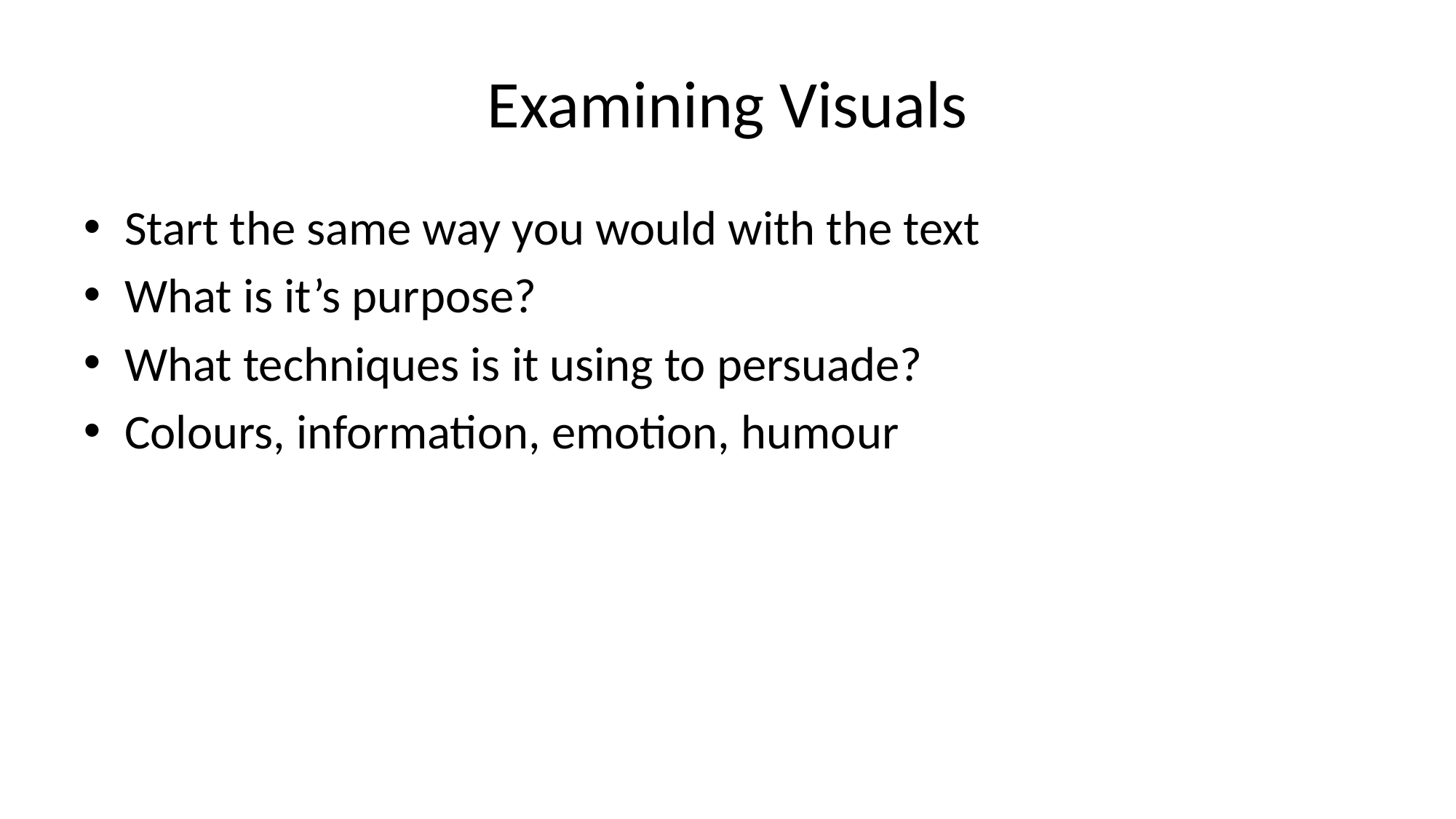

# Examining Visuals
Start the same way you would with the text
What is it’s purpose?
What techniques is it using to persuade?
Colours, information, emotion, humour